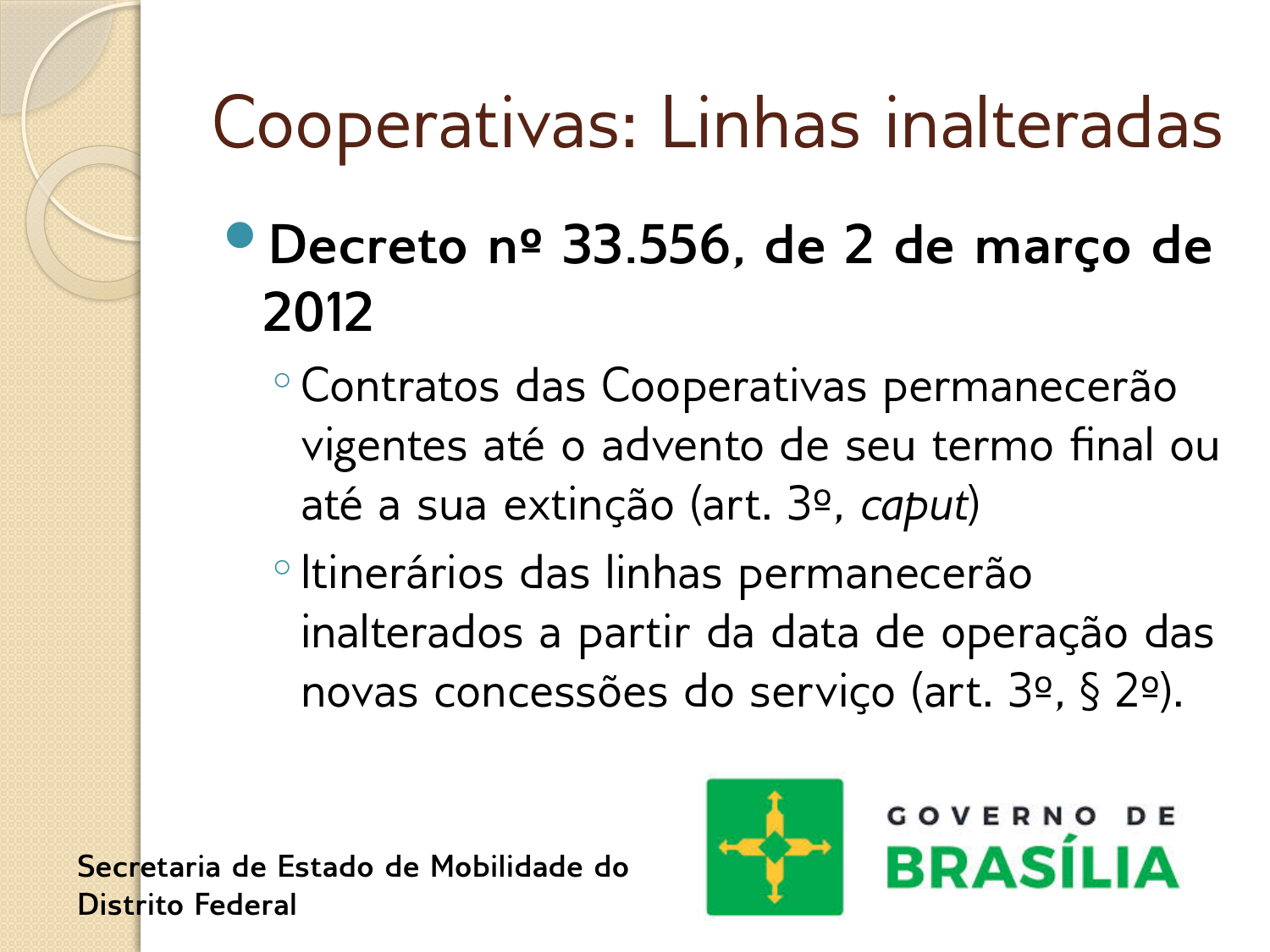

# Cooperativas: Linhas inalteradas
Decreto nº 33.556, de 2 de março de 2012
Contratos das Cooperativas permanecerão vigentes até o advento de seu termo final ou até a sua extinção (art. 3º, caput)
Itinerários das linhas permanecerão inalterados a partir da data de operação das novas concessões do serviço (art. 3º, § 2º).